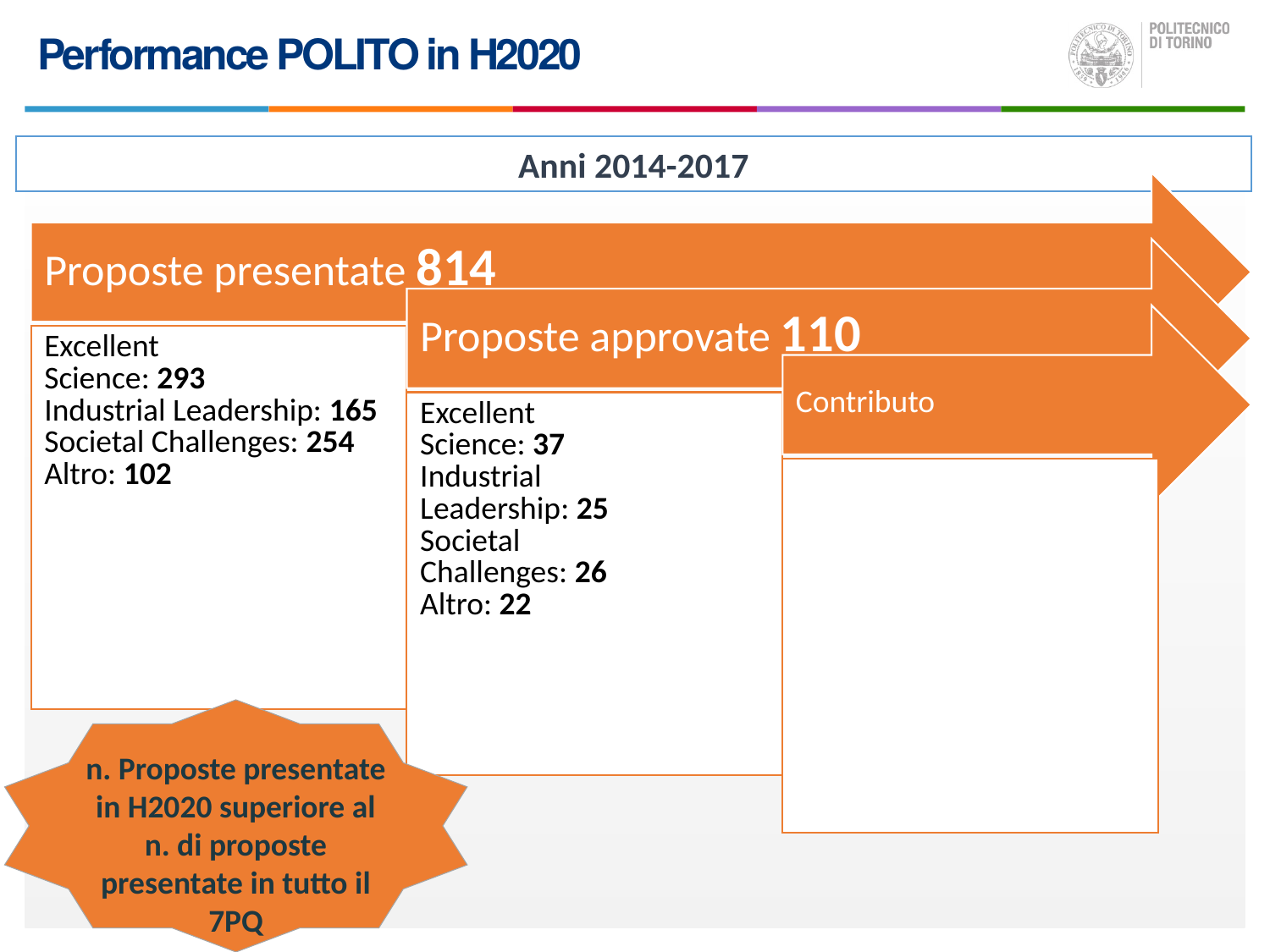

# Performance POLITO in H2020
Anni 2014-2017
Proposte presentate 814
Excellent
Science: 293
Industrial Leadership: 165
Societal Challenges: 254
Altro: 102
Proposte approvate 110
Excellent
Science: 37
Contributo
Industrial
Leadership: 25
Societal
Challenges: 26
Altro: 22

n. Proposte presentate in H2020 superiore al n. di proposte presentate in tutto il 7PQ